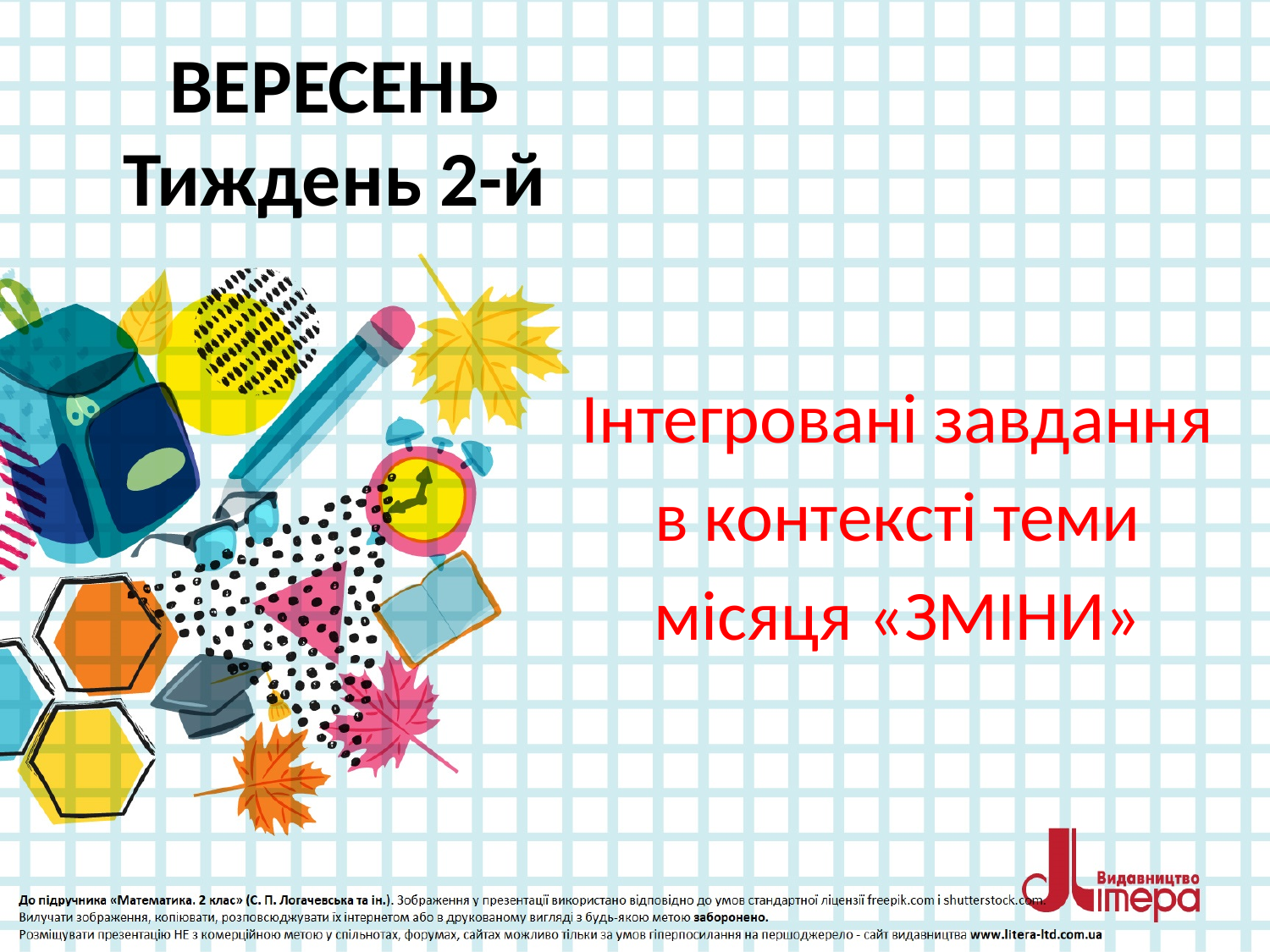

# ВЕРЕСЕНЬ Тиждень 2-й
Інтегровані завдання
в контексті теми
місяця «ЗМІНИ»